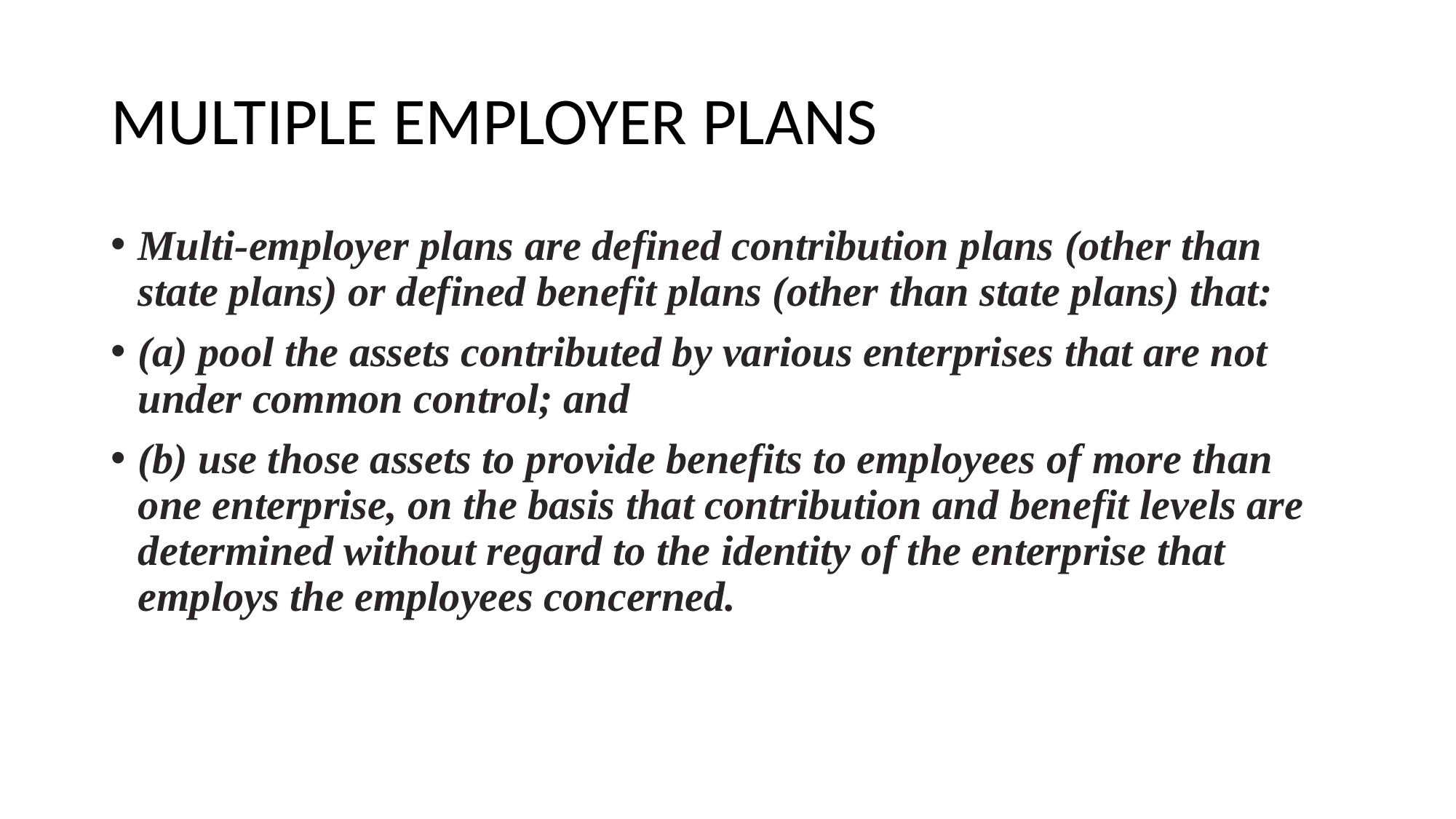

# MULTIPLE EMPLOYER PLANS
Multi-employer plans are defined contribution plans (other than state plans) or defined benefit plans (other than state plans) that:
(a) pool the assets contributed by various enterprises that are not under common control; and
(b) use those assets to provide benefits to employees of more than one enterprise, on the basis that contribution and benefit levels are determined without regard to the identity of the enterprise that employs the employees concerned.